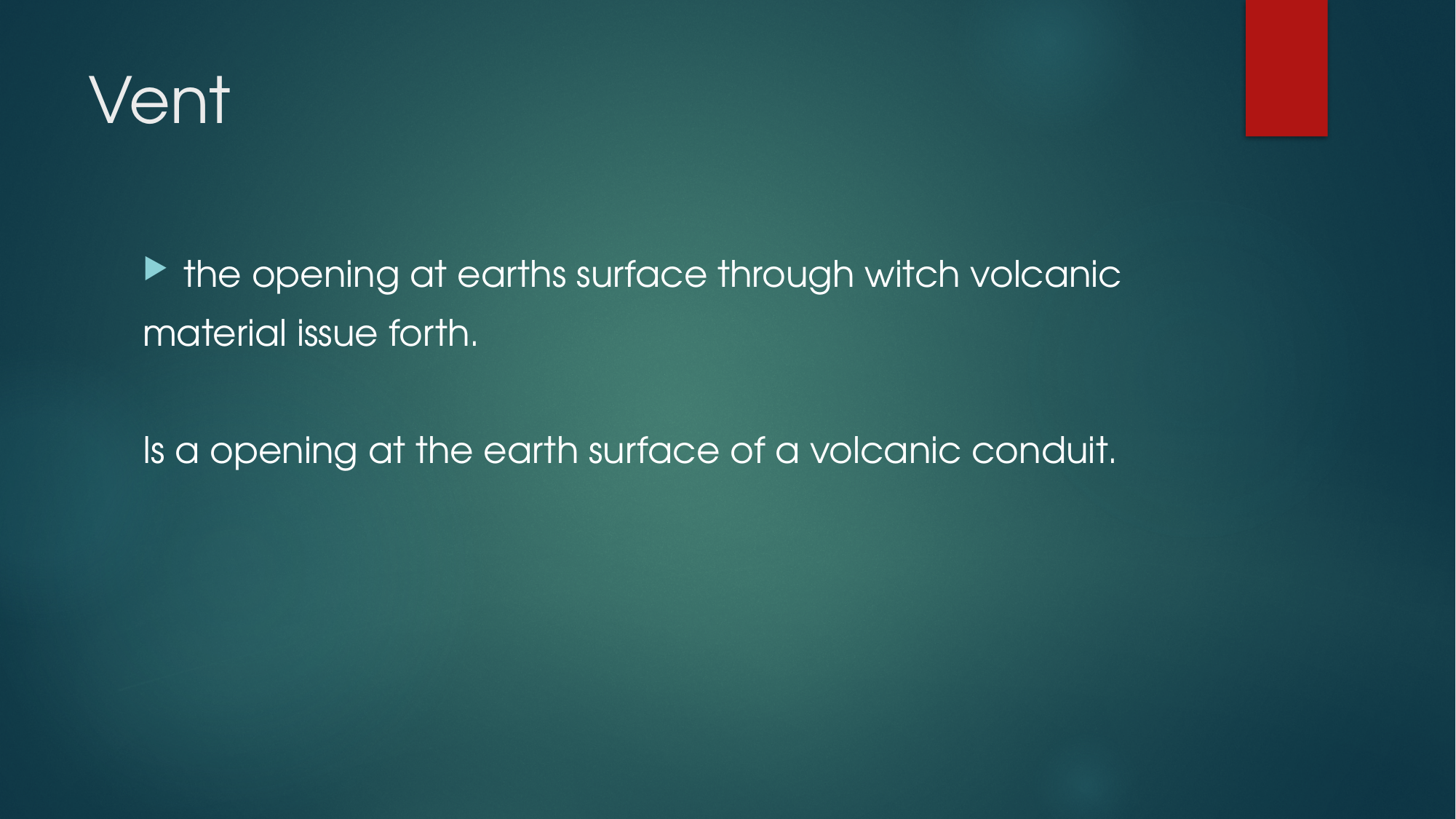

# Vent
the opening at earths surface through witch volcanic
material issue forth.

Is a opening at the earth surface of a volcanic conduit.